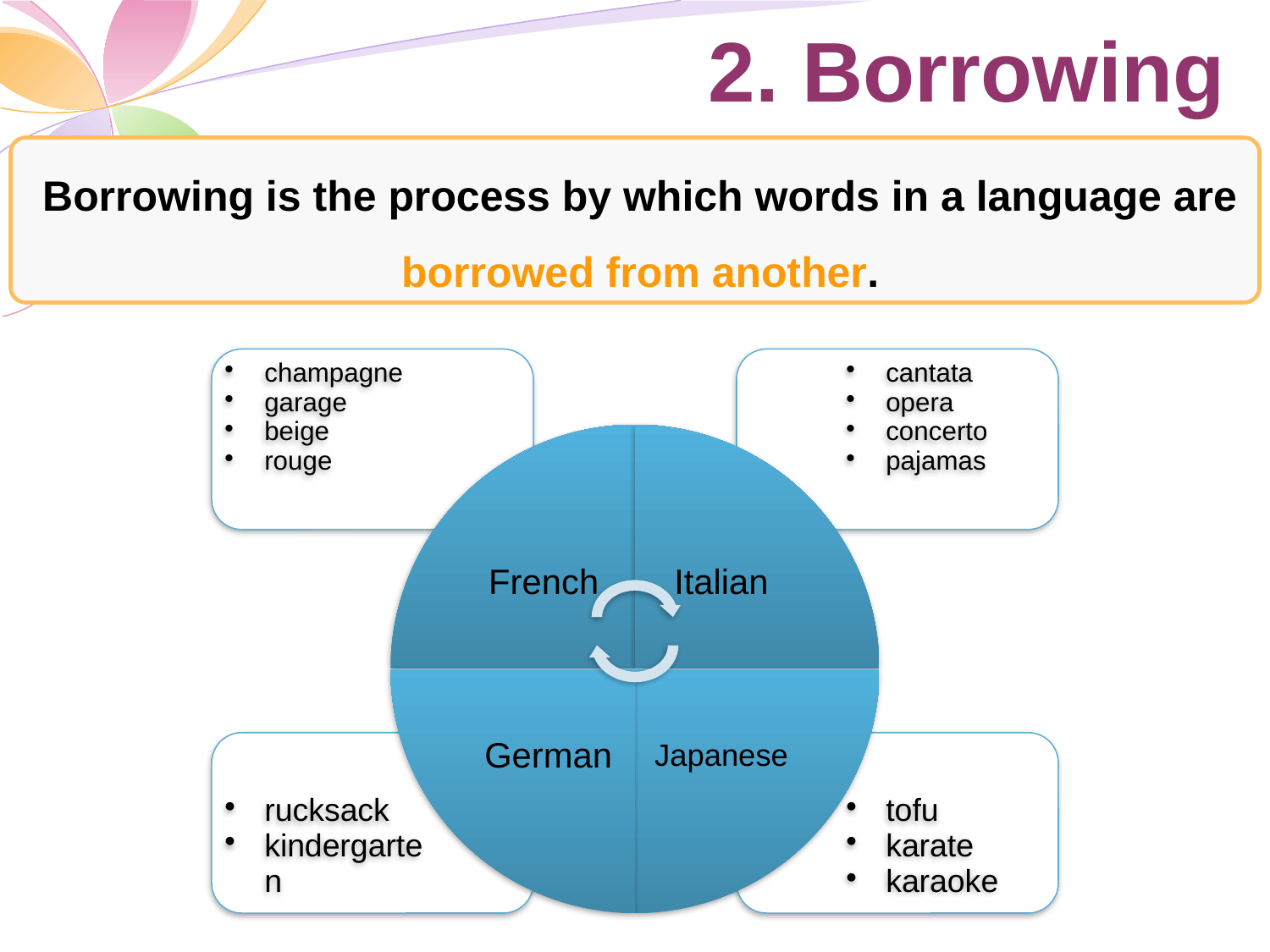

# 2. Borrowing

Borrowing is the process by which words in a language are borrowed from another.

French
champagne
Italian
cantata
Japanese
tofu
German
rucksack
garage
beige
rouge
opera
concerto
pajamas
karate
karaoke
kindergarten